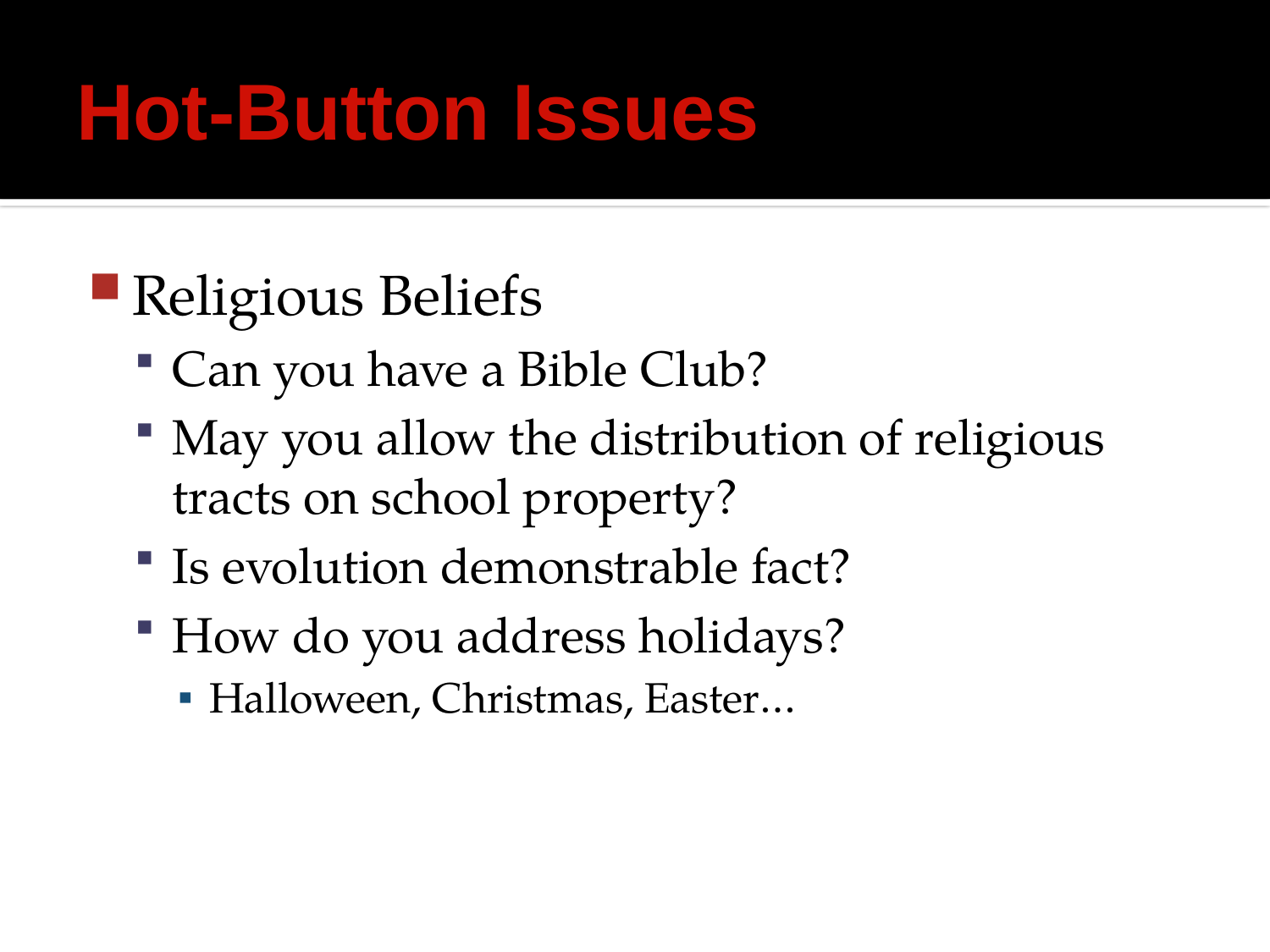

# Hot-Button Issues
Religious Beliefs
Can you have a Bible Club?
May you allow the distribution of religious tracts on school property?
Is evolution demonstrable fact?
How do you address holidays?
Halloween, Christmas, Easter…